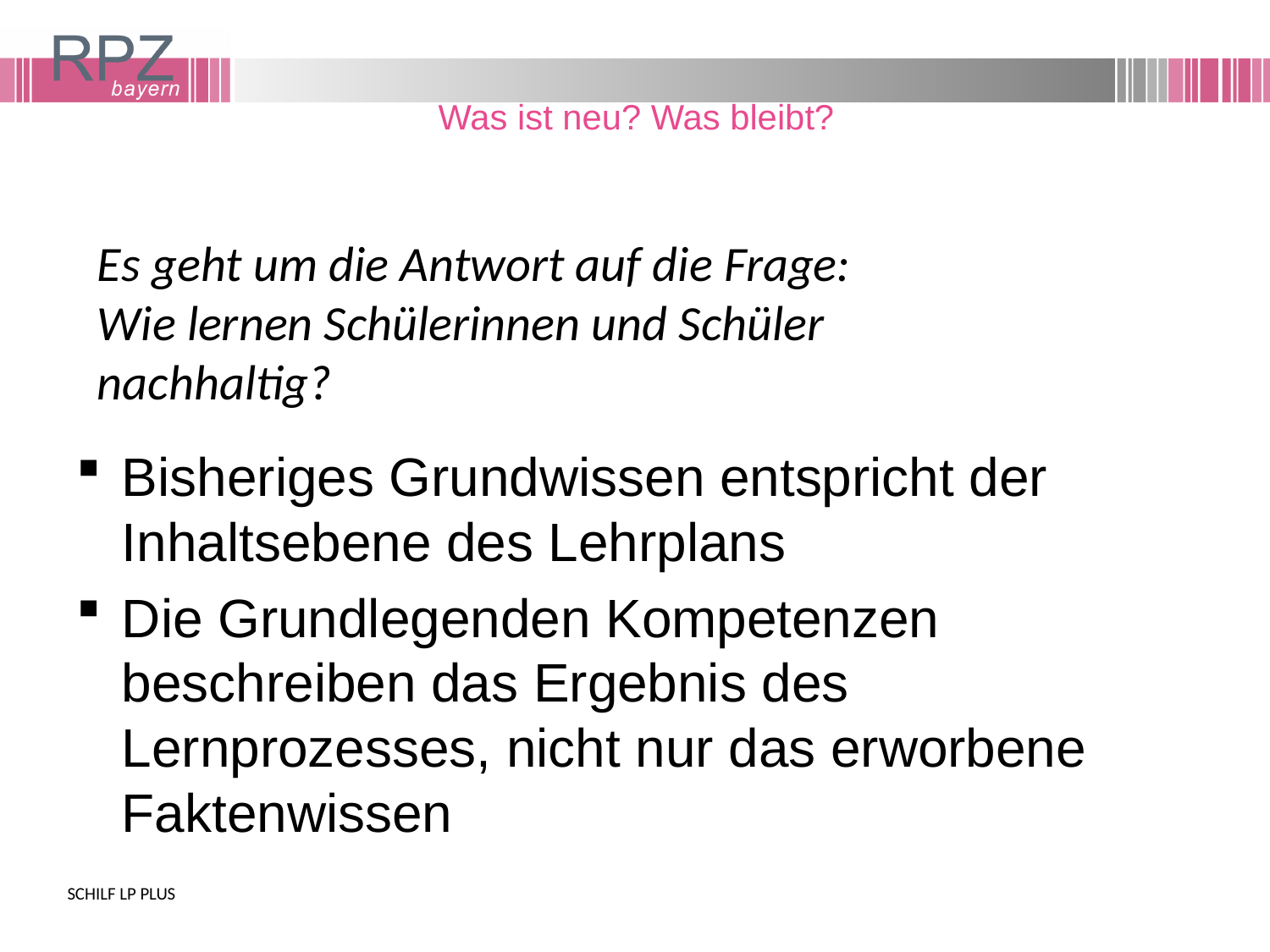

# Was ist neu? Was bleibt?
Es geht um die Antwort auf die Frage:
Wie lernen Schülerinnen und Schüler nachhaltig?
Bisheriges Grundwissen entspricht der Inhaltsebene des Lehrplans
Die Grundlegenden Kompetenzen beschreiben das Ergebnis des Lernprozesses, nicht nur das erworbene Faktenwissen